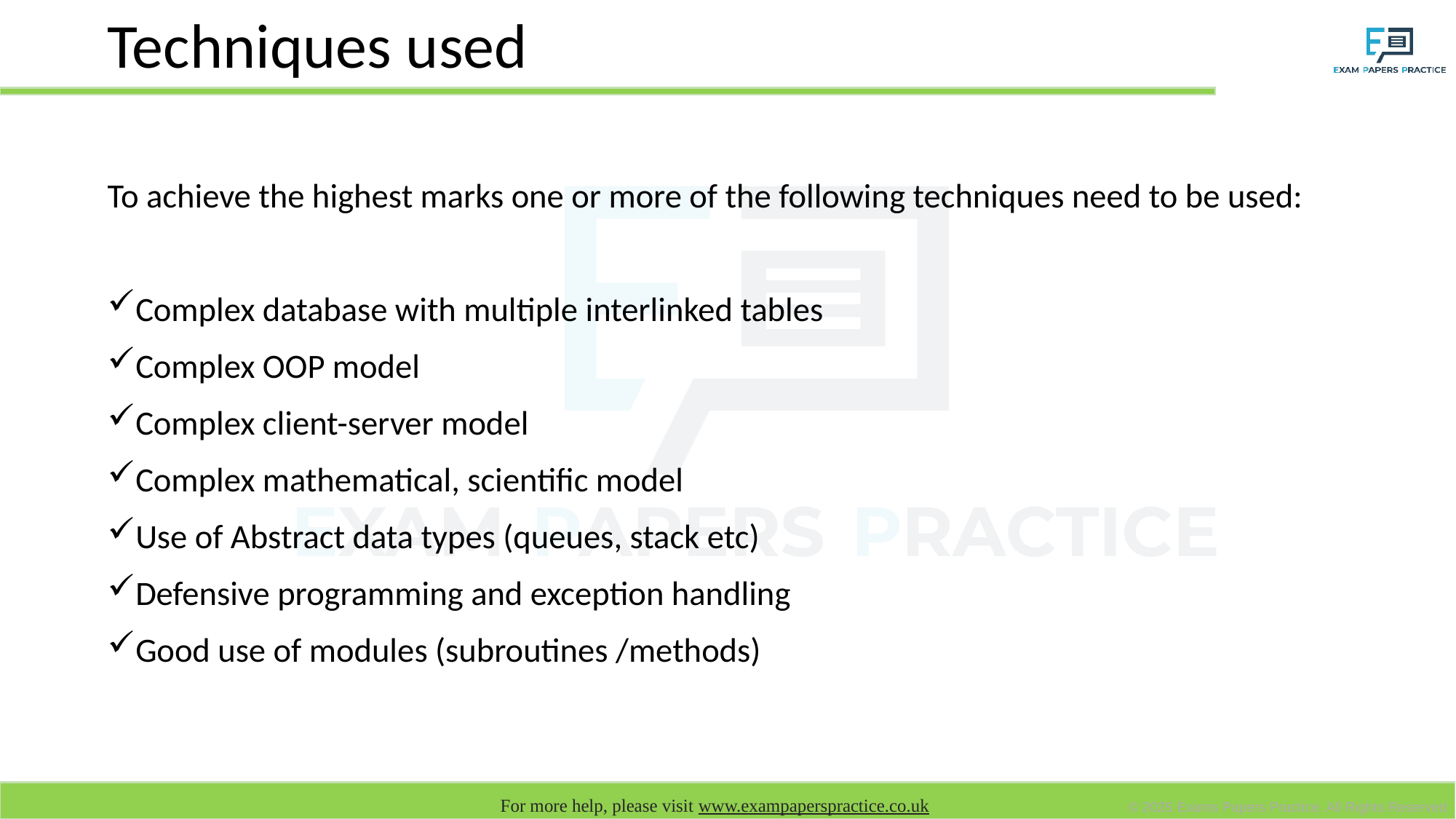

# Techniques used
To achieve the highest marks one or more of the following techniques need to be used:

Complex database with multiple interlinked tables
Complex OOP model
Complex client-server model
Complex mathematical, scientific model
Use of Abstract data types (queues, stack etc)
Defensive programming and exception handling
Good use of modules (subroutines /methods)